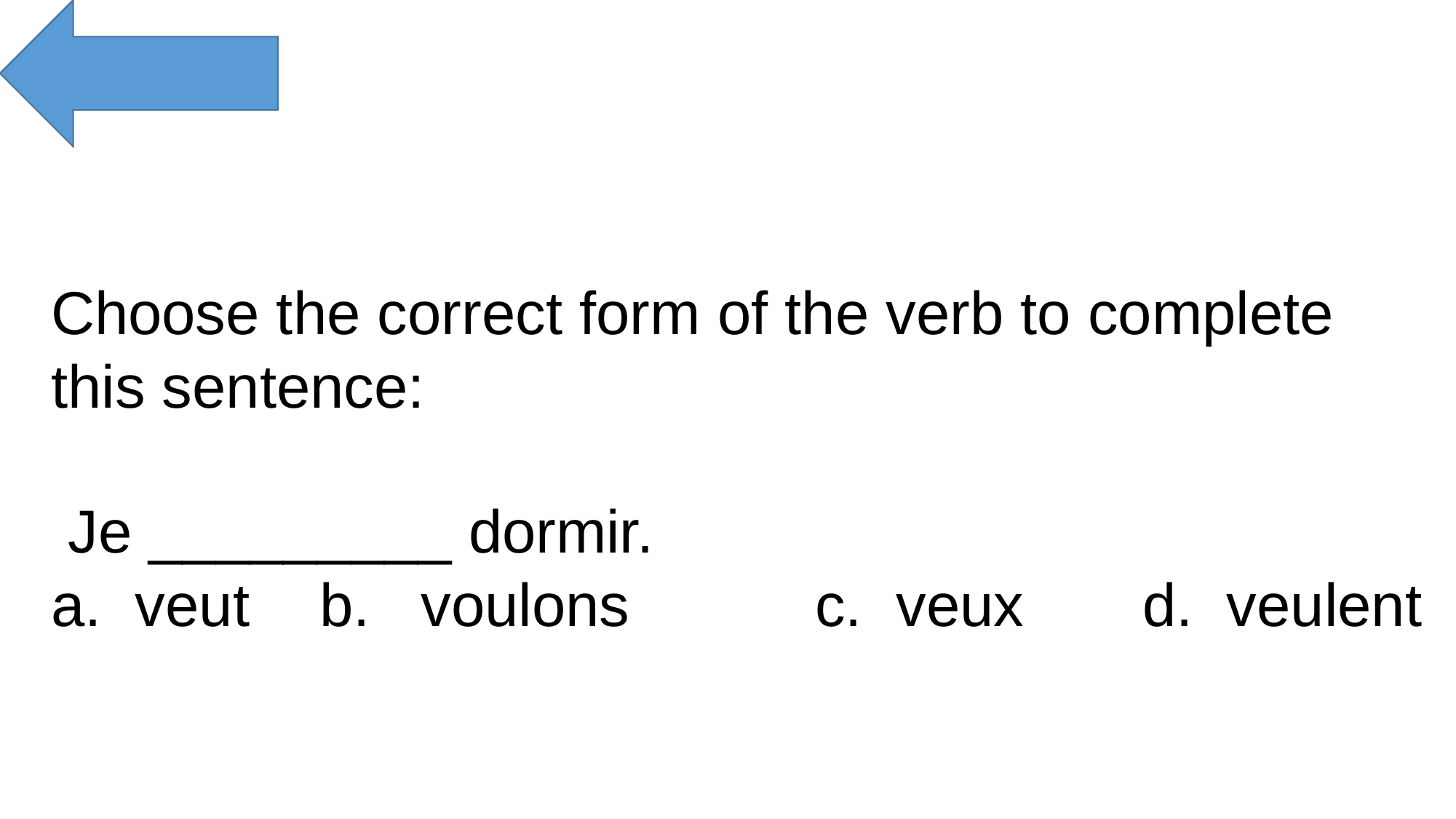

Choose the correct form of the verb to complete this sentence:

 Je _________ dormir.
a.  veut	   b.   voulons		c.  veux		d.  veulent